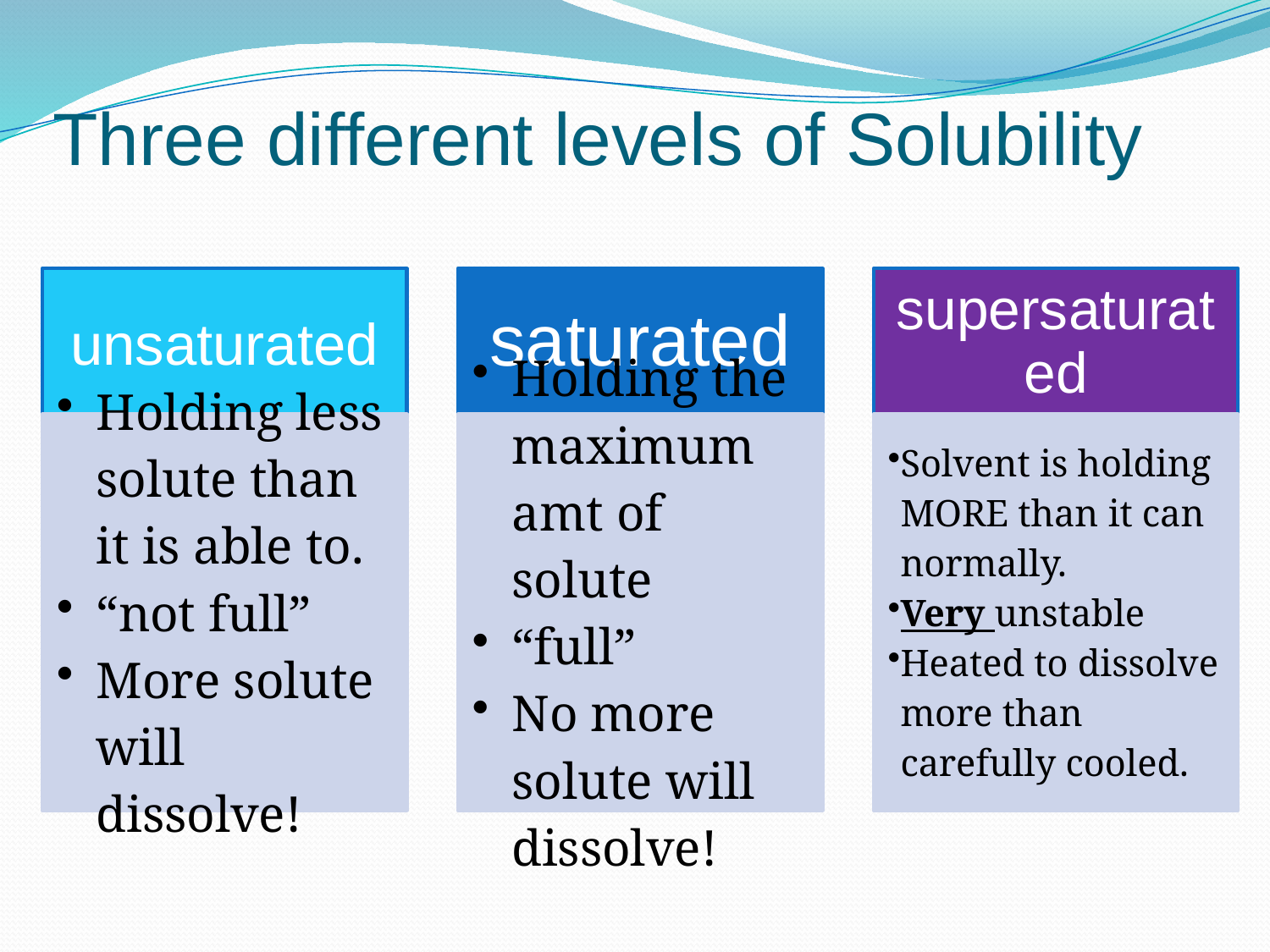

# Three different levels of Solubility
unsaturated
“not full”
saturated
“full”
supersaturated
Solvent is holding MORE than it can normally.
Very unstable
More solute will dissolve!
No more solute will dissolve!
Heated to dissolve more than carefully cooled.